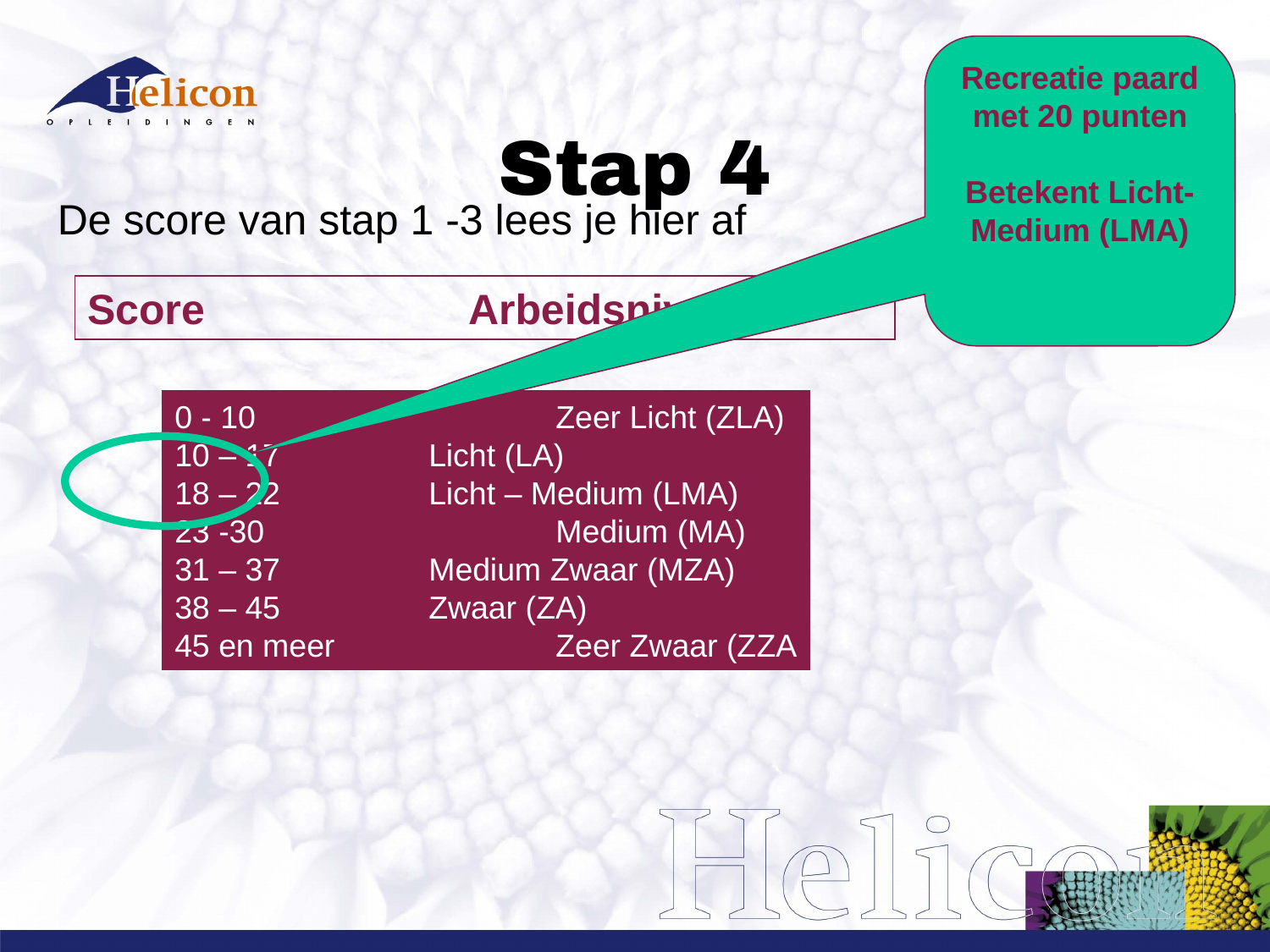

Recreatie paard met 20 punten

Betekent Licht-Medium (LMA)
# Stap 4
De score van stap 1 -3 lees je hier af
Score			Arbeidsniveau
0 - 10			Zeer Licht (ZLA)
10 – 17		Licht (LA)
18 – 22		Licht – Medium (LMA)
23 -30			Medium (MA)
31 – 37		Medium Zwaar (MZA)
38 – 45		Zwaar (ZA)
45 en meer		Zeer Zwaar (ZZA